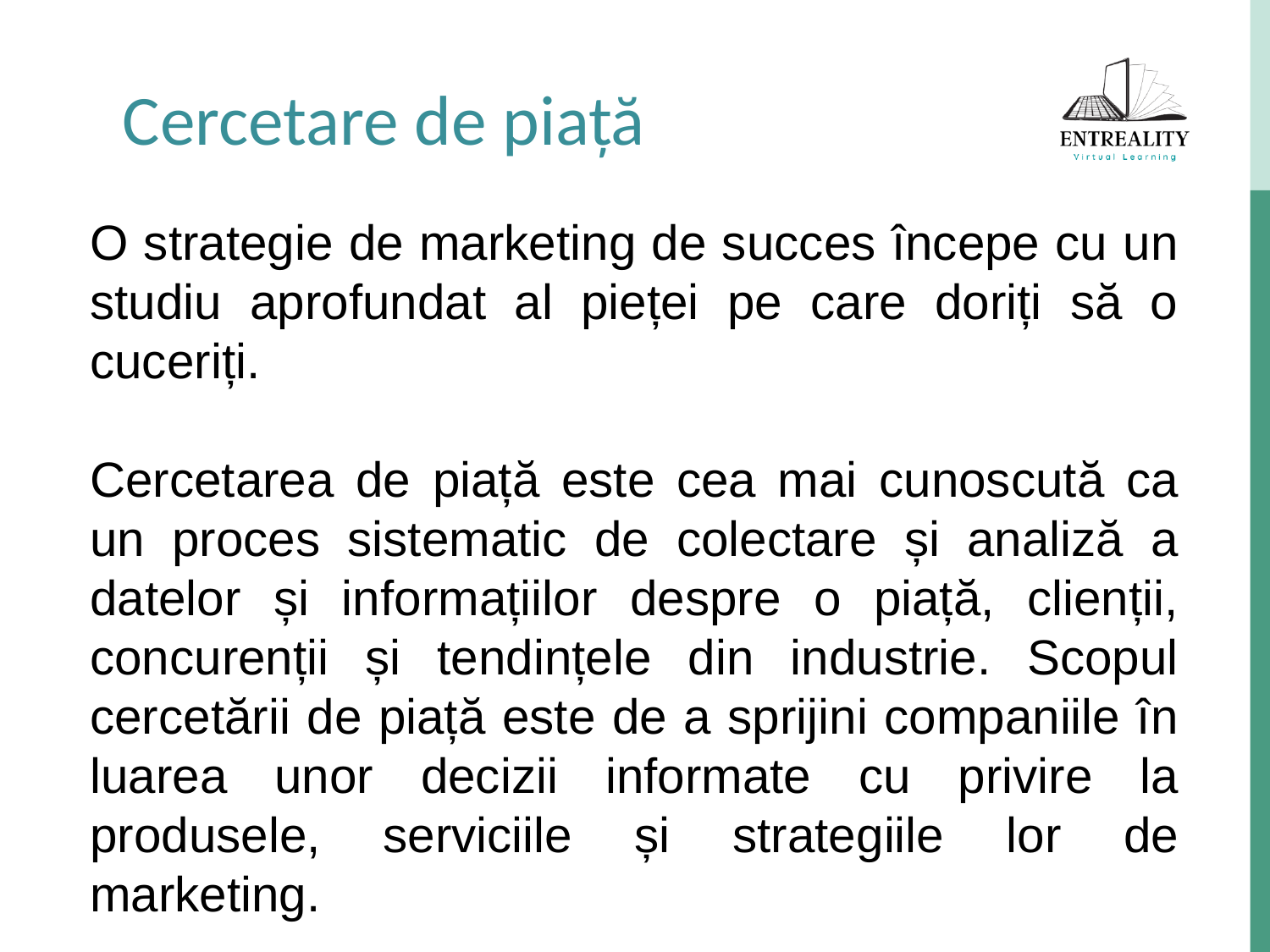

Cercetare de piață

O strategie de marketing de succes începe cu un studiu aprofundat al pieței pe care doriți să o cuceriți.

Cercetarea de piață este cea mai cunoscută ca un proces sistematic de colectare și analiză a datelor și informațiilor despre o piață, clienții, concurenții și tendințele din industrie. Scopul cercetării de piață este de a sprijini companiile în luarea unor decizii informate cu privire la produsele, serviciile și strategiile lor de marketing.